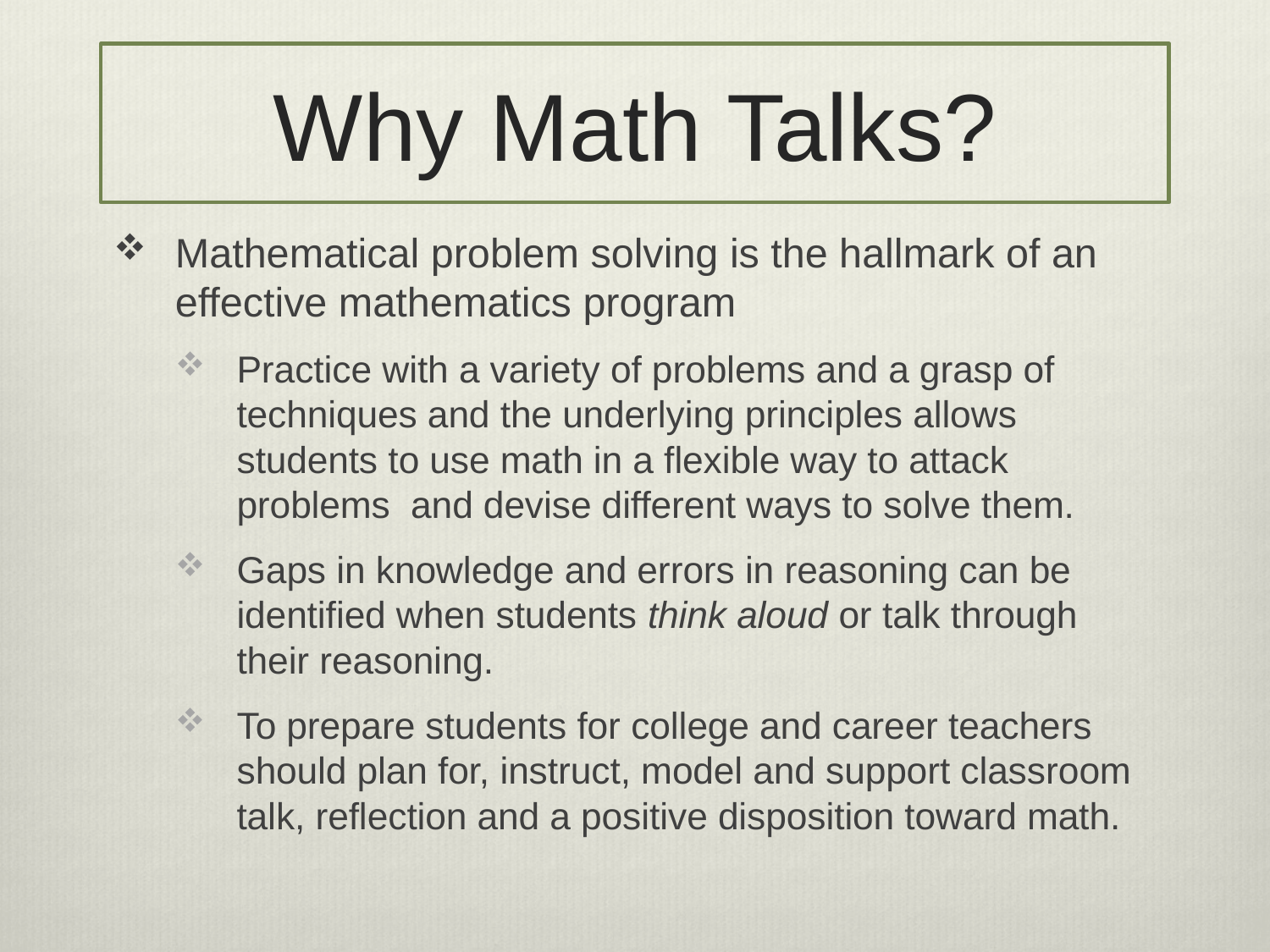

# Why Math Talks?
Mathematical problem solving is the hallmark of an effective mathematics program
Practice with a variety of problems and a grasp of techniques and the underlying principles allows students to use math in a flexible way to attack problems  and devise different ways to solve them.
Gaps in knowledge and errors in reasoning can be identified when students think aloud or talk through their reasoning.
To prepare students for college and career teachers should plan for, instruct, model and support classroom talk, reflection and a positive disposition toward math.